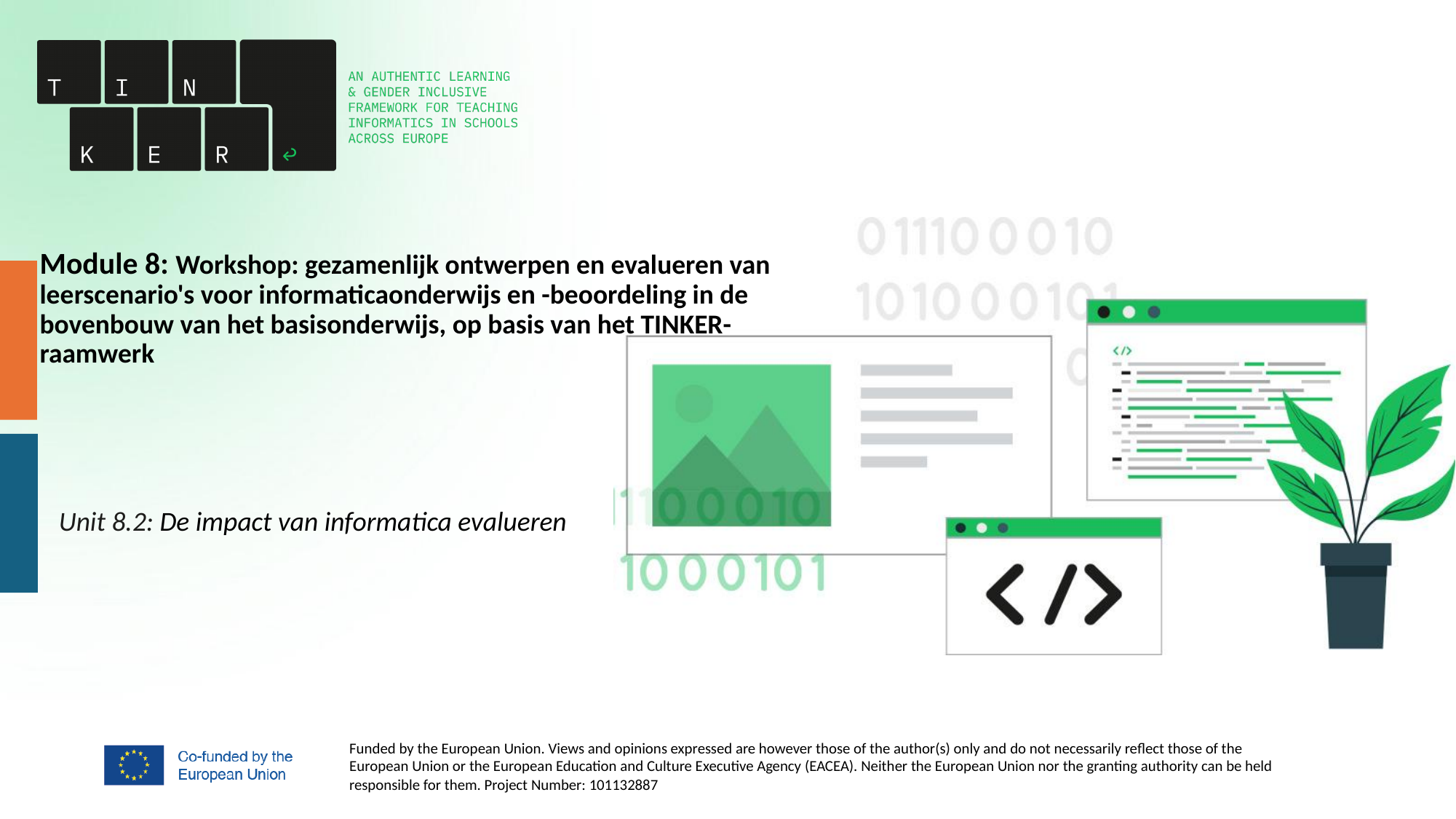

# Module 8: Workshop: gezamenlijk ontwerpen en evalueren van leerscenario's voor informaticaonderwijs en -beoordeling in de bovenbouw van het basisonderwijs, op basis van het TINKER-raamwerk
Unit 8.2: De impact van informatica evalueren